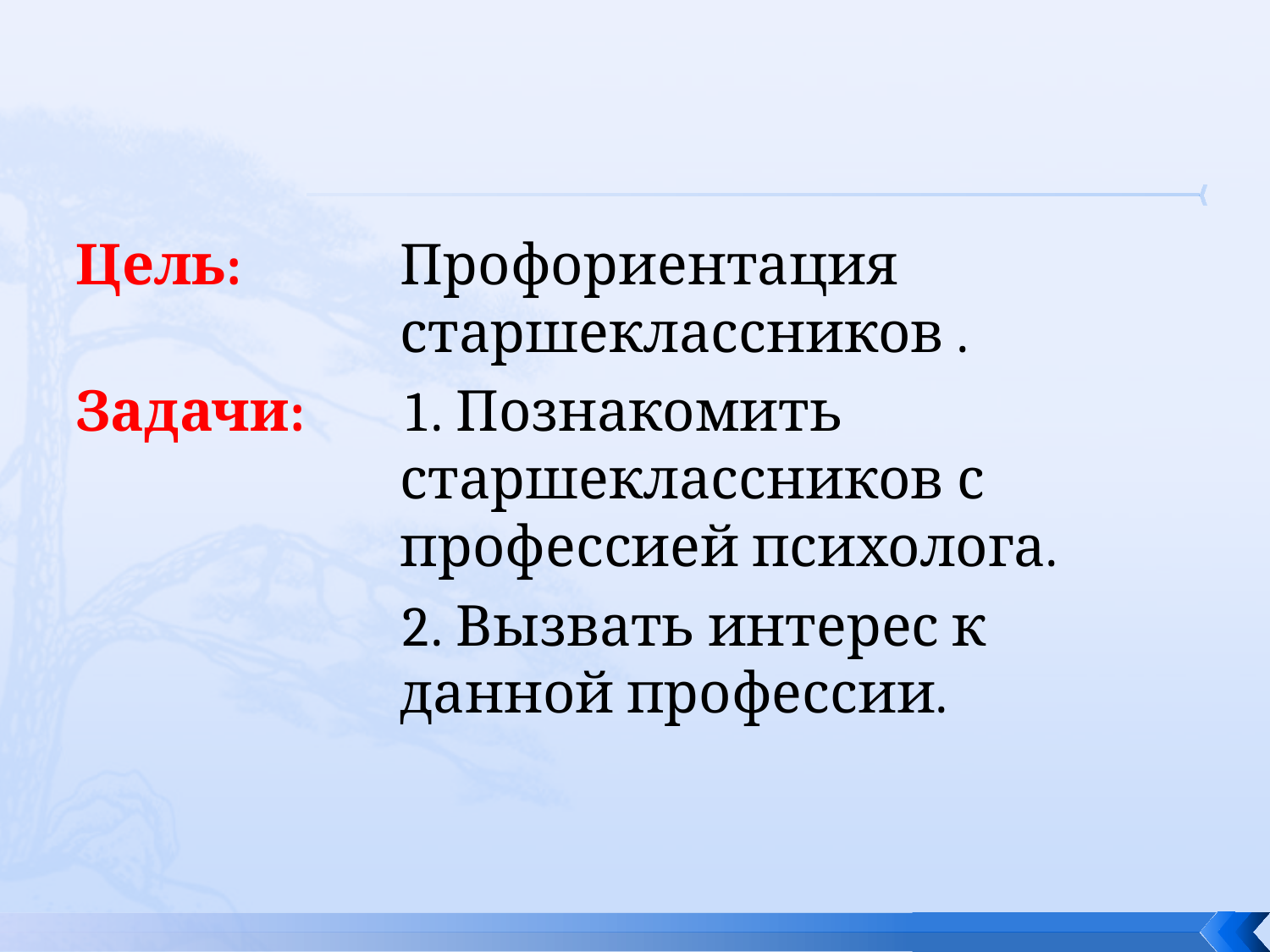

#
Цель:	Профориентация старшеклассников .
Задачи:	1. Познакомить старшеклассников с профессией психолога.
2. Вызвать интерес к данной профессии.